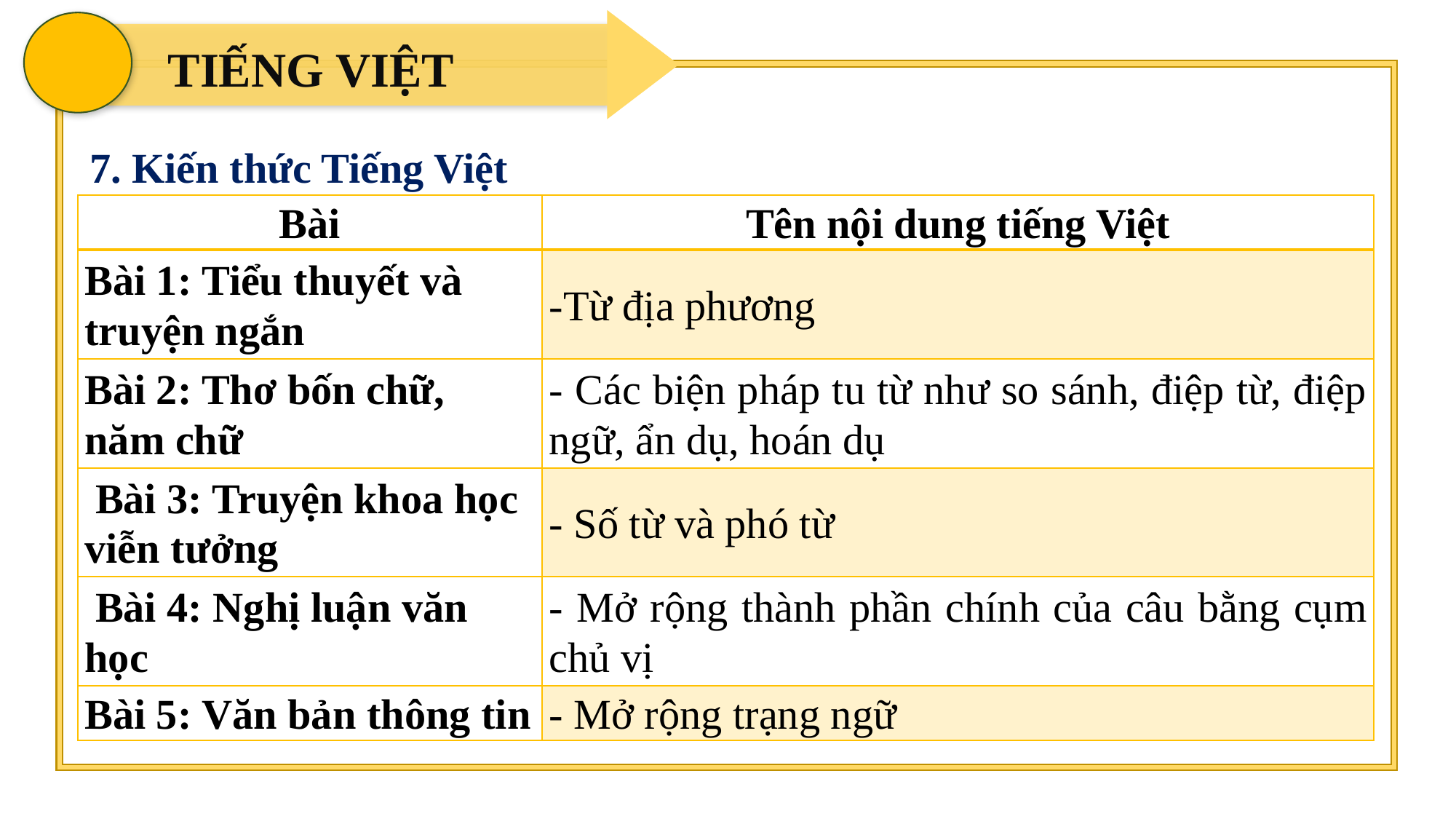

TIẾNG VIỆT

7. Kiến thức Tiếng Việt
| Bài | Tên nội dung tiếng Việt |
| --- | --- |
| Bài 1: Tiểu thuyết và truyện ngắn | -Từ địa phương |
| Bài 2: Thơ bốn chữ, năm chữ | - Các biện pháp tu từ như so sánh, điệp từ, điệp ngữ, ẩn dụ, hoán dụ |
| Bài 3: Truyện khoa học viễn tưởng | - Số từ và phó từ |
| Bài 4: Nghị luận văn học | - Mở rộng thành phần chính của câu bằng cụm chủ vị |
| Bài 5: Văn bản thông tin | - Mở rộng trạng ngữ |